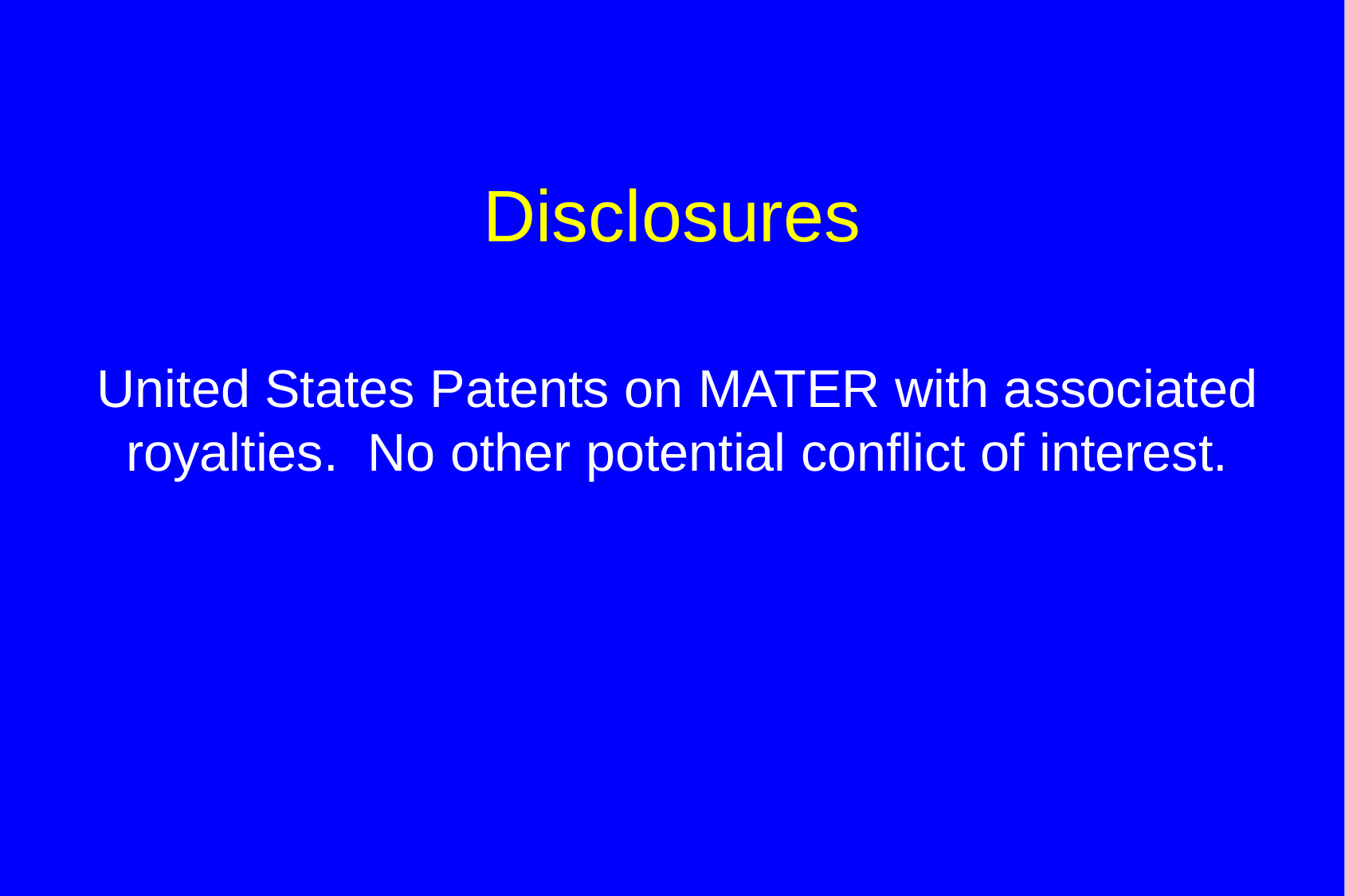

# Disclosures
United States Patents on MATER with associated royalties.  No other potential conflict of interest.